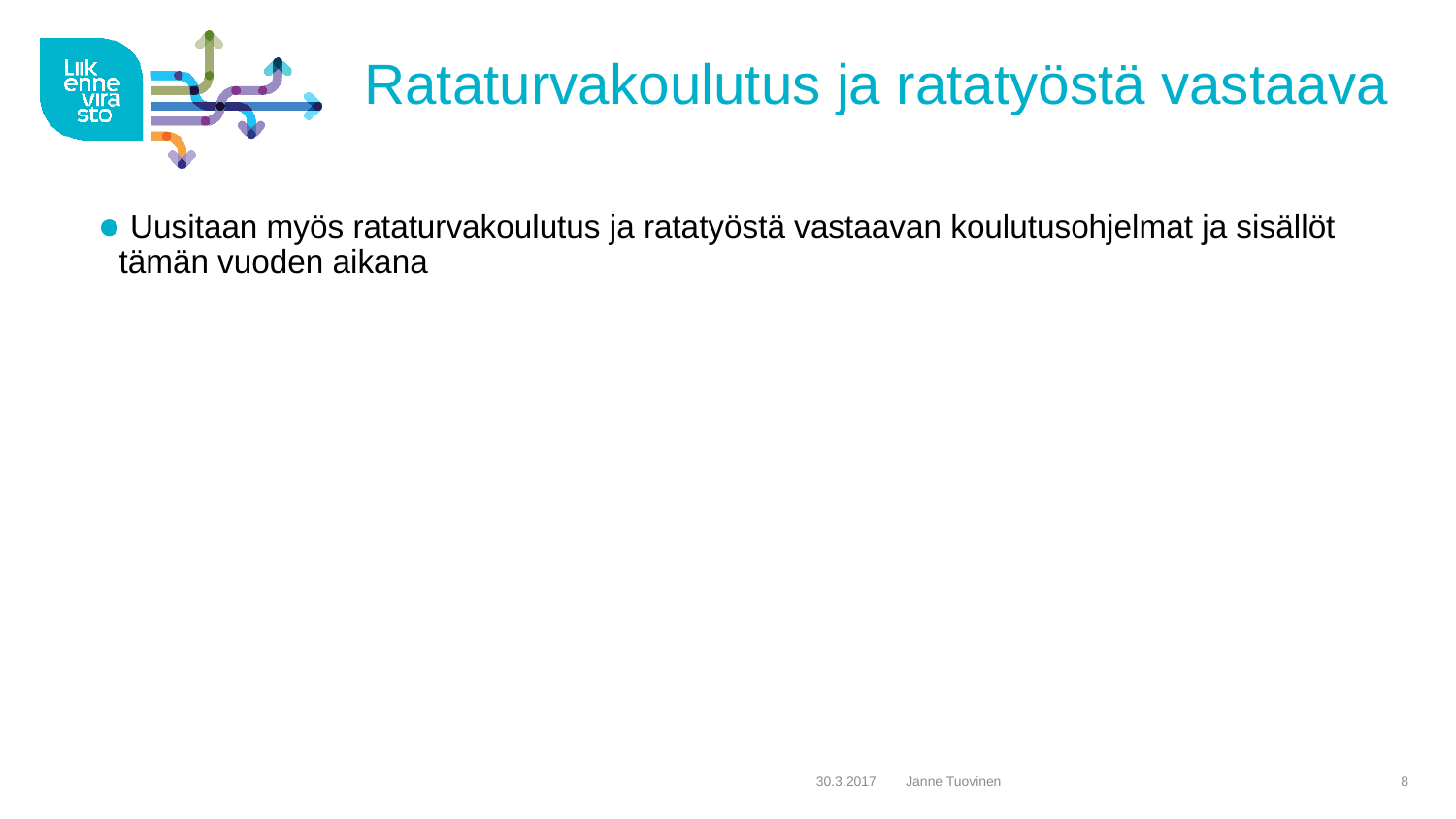

# Rataturvakoulutus ja ratatyöstä vastaava
 Uusitaan myös rataturvakoulutus ja ratatyöstä vastaavan koulutusohjelmat ja sisällöt tämän vuoden aikana
30.3.2017
Janne Tuovinen
8